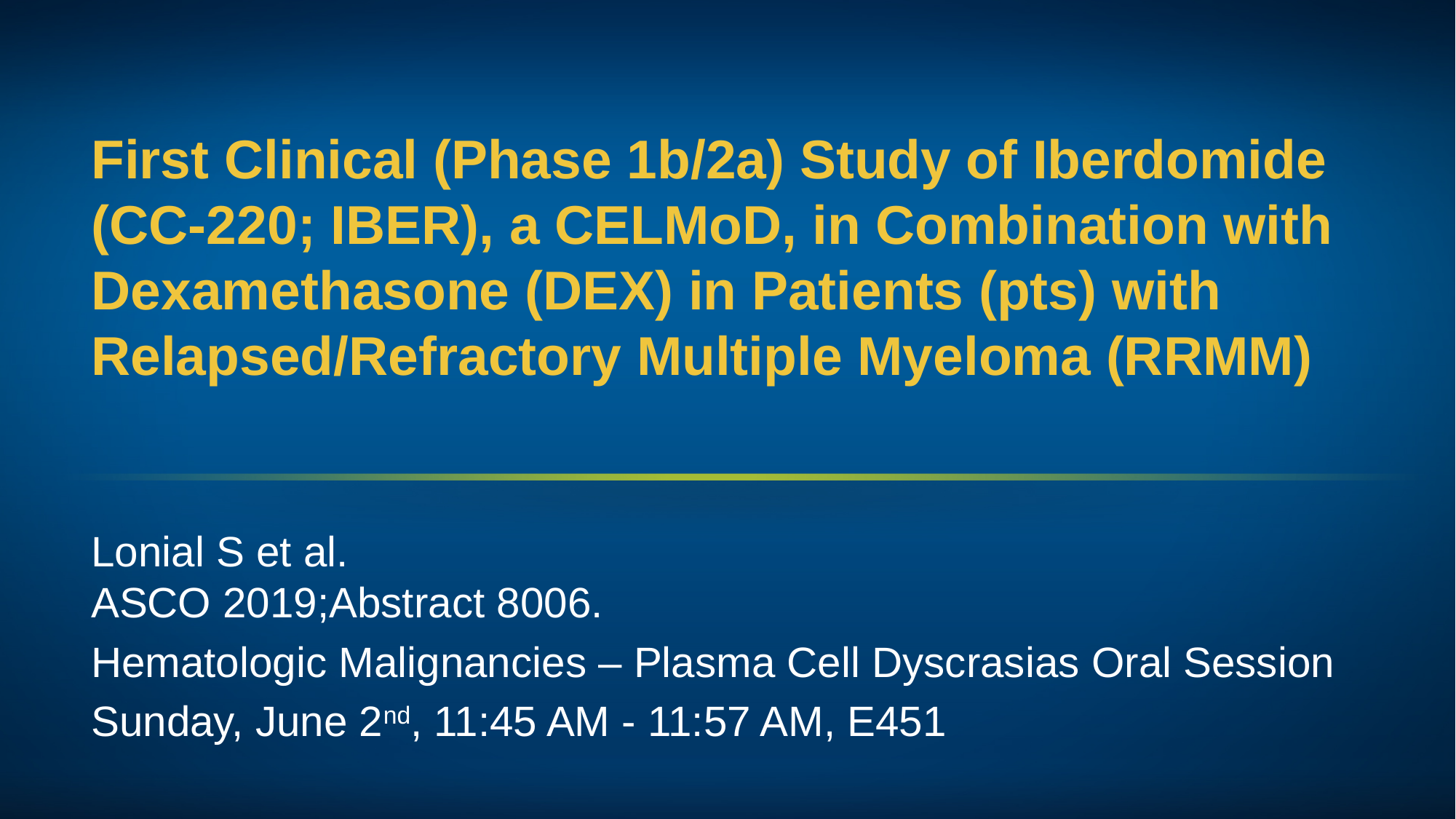

# First Clinical (Phase 1b/2a) Study of Iberdomide (CC-220; IBER), a CELMoD, in Combination with Dexamethasone (DEX) in Patients (pts) with Relapsed/Refractory Multiple Myeloma (RRMM)
Lonial S et al.
ASCO 2019;Abstract 8006.
Hematologic Malignancies – Plasma Cell Dyscrasias Oral Session
Sunday, June 2nd, 11:45 AM - 11:57 AM, E451